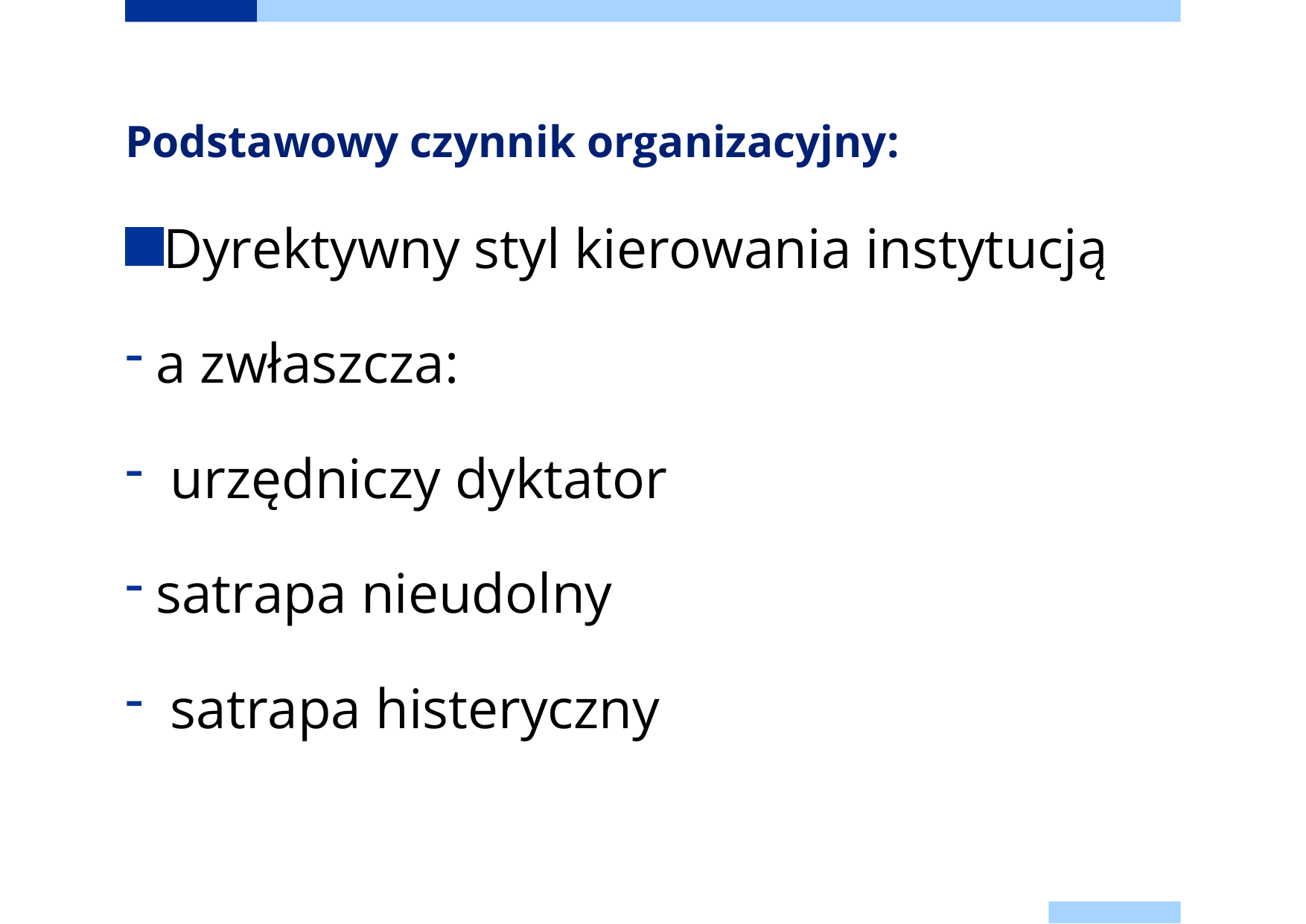

# Podstawowy czynnik organizacyjny:
Dyrektywny styl kierowania instytucją
a zwłaszcza:
 urzędniczy dyktator
satrapa nieudolny
 satrapa histeryczny